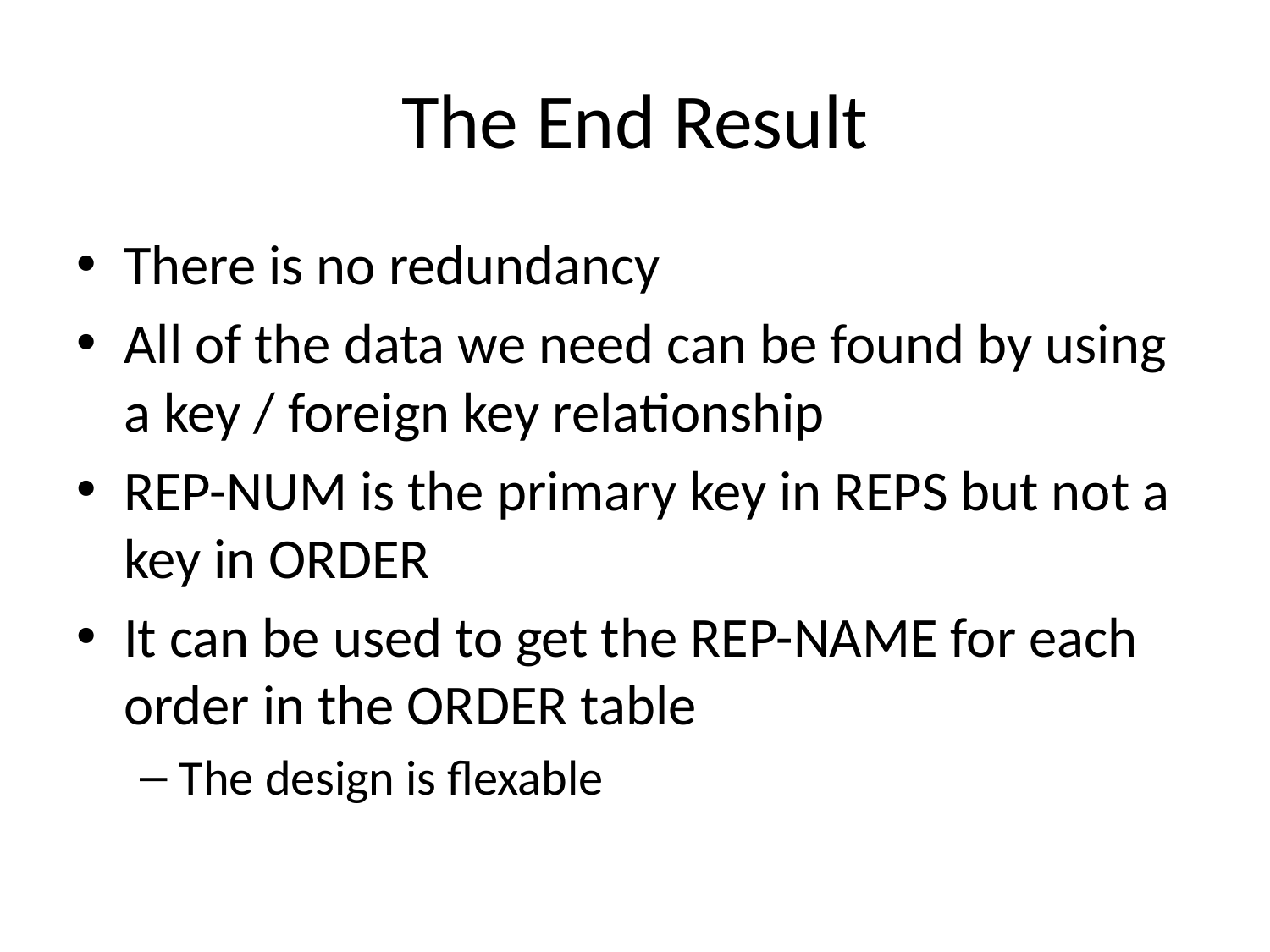

# The End Result
There is no redundancy
All of the data we need can be found by using a key / foreign key relationship
REP-NUM is the primary key in REPS but not a key in ORDER
It can be used to get the REP-NAME for each order in the ORDER table
The design is flexable